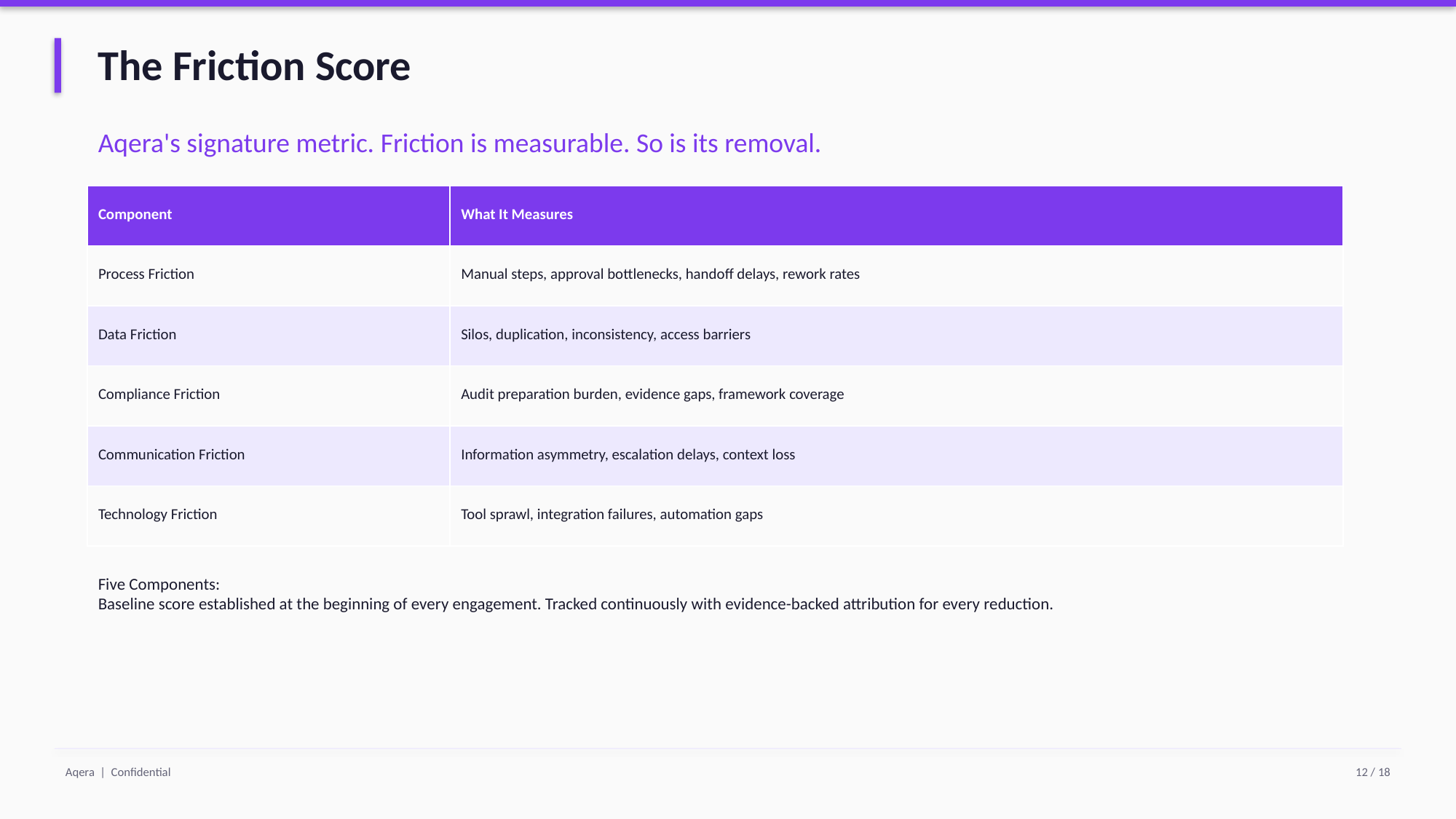

The Friction Score

Aqera's signature metric. Friction is measurable. So is its removal.
| Component | What It Measures |
| --- | --- |
| Process Friction | Manual steps, approval bottlenecks, handoff delays, rework rates |
| Data Friction | Silos, duplication, inconsistency, access barriers |
| Compliance Friction | Audit preparation burden, evidence gaps, framework coverage |
| Communication Friction | Information asymmetry, escalation delays, context loss |
| Technology Friction | Tool sprawl, integration failures, automation gaps |
Five Components:
Baseline score established at the beginning of every engagement. Tracked continuously with evidence-backed attribution for every reduction.

Aqera  |  Confidential
12 / 18